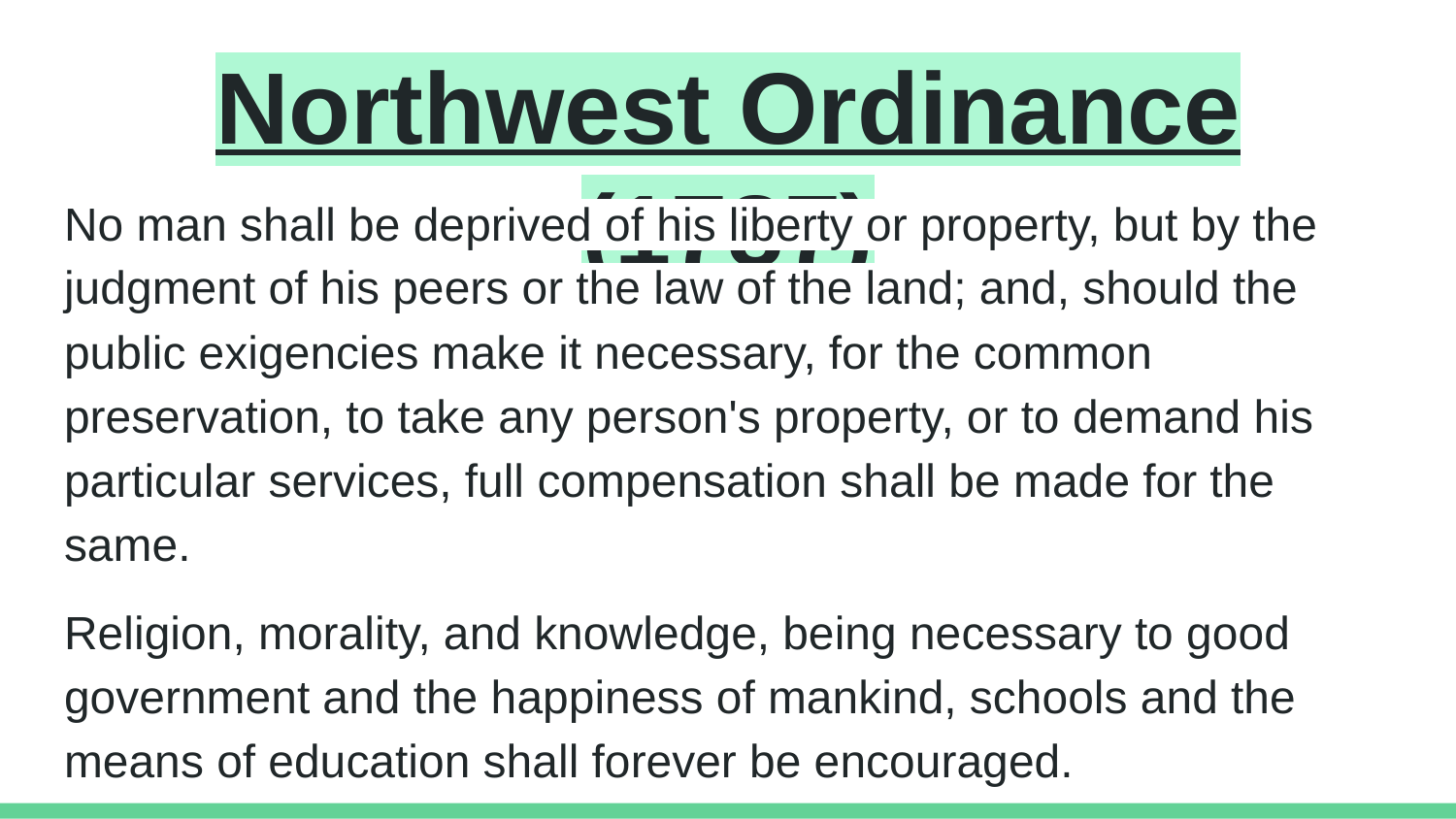

# Northwest Ordinance (1787)
No man shall be deprived of his liberty or property, but by the judgment of his peers or the law of the land; and, should the public exigencies make it necessary, for the common preservation, to take any person's property, or to demand his particular services, full compensation shall be made for the same.
Religion, morality, and knowledge, being necessary to good government and the happiness of mankind, schools and the means of education shall forever be encouraged.